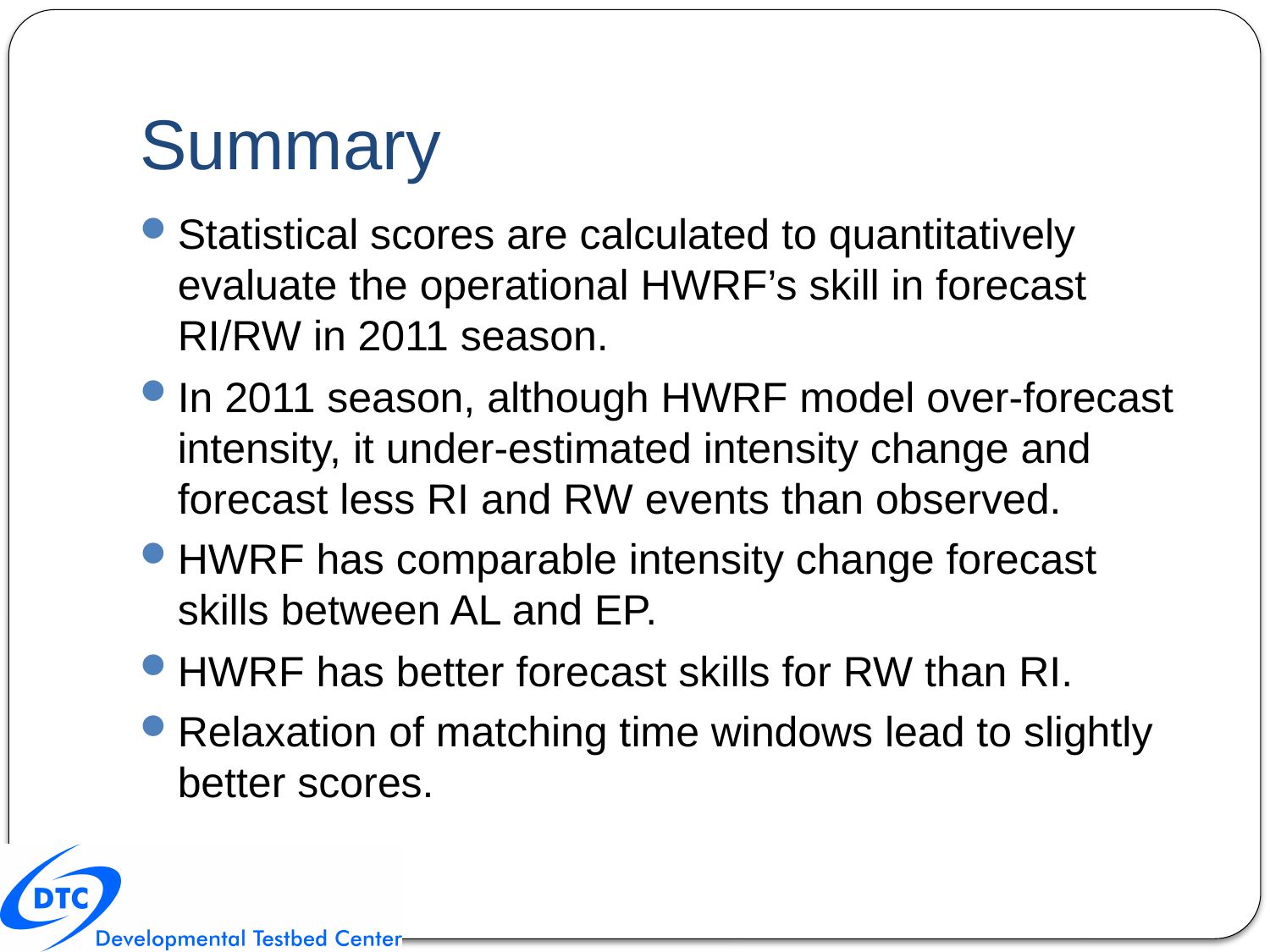

# Summary
Statistical scores are calculated to quantitatively  evaluate the operational HWRF’s skill in forecast RI/RW in 2011 season.
In 2011 season, although HWRF model over-forecast intensity, it under-estimated intensity change and forecast less RI and RW events than observed.
HWRF has comparable intensity change forecast skills between AL and EP.
HWRF has better forecast skills for RW than RI.
Relaxation of matching time windows lead to slightly better scores.